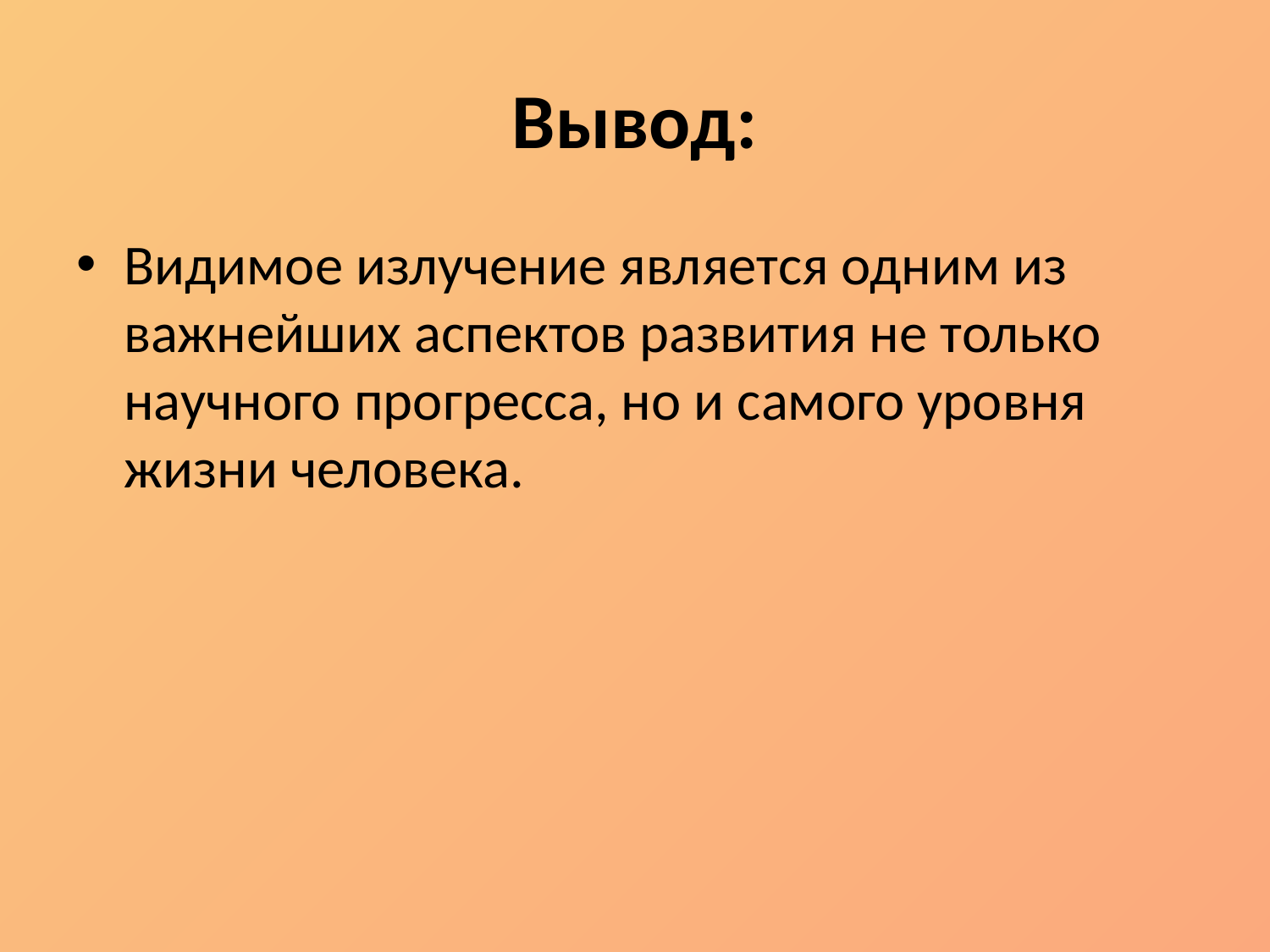

# Вывод:
Видимое излучение является одним из важнейших аспектов развития не только научного прогресса, но и самого уровня жизни человека.